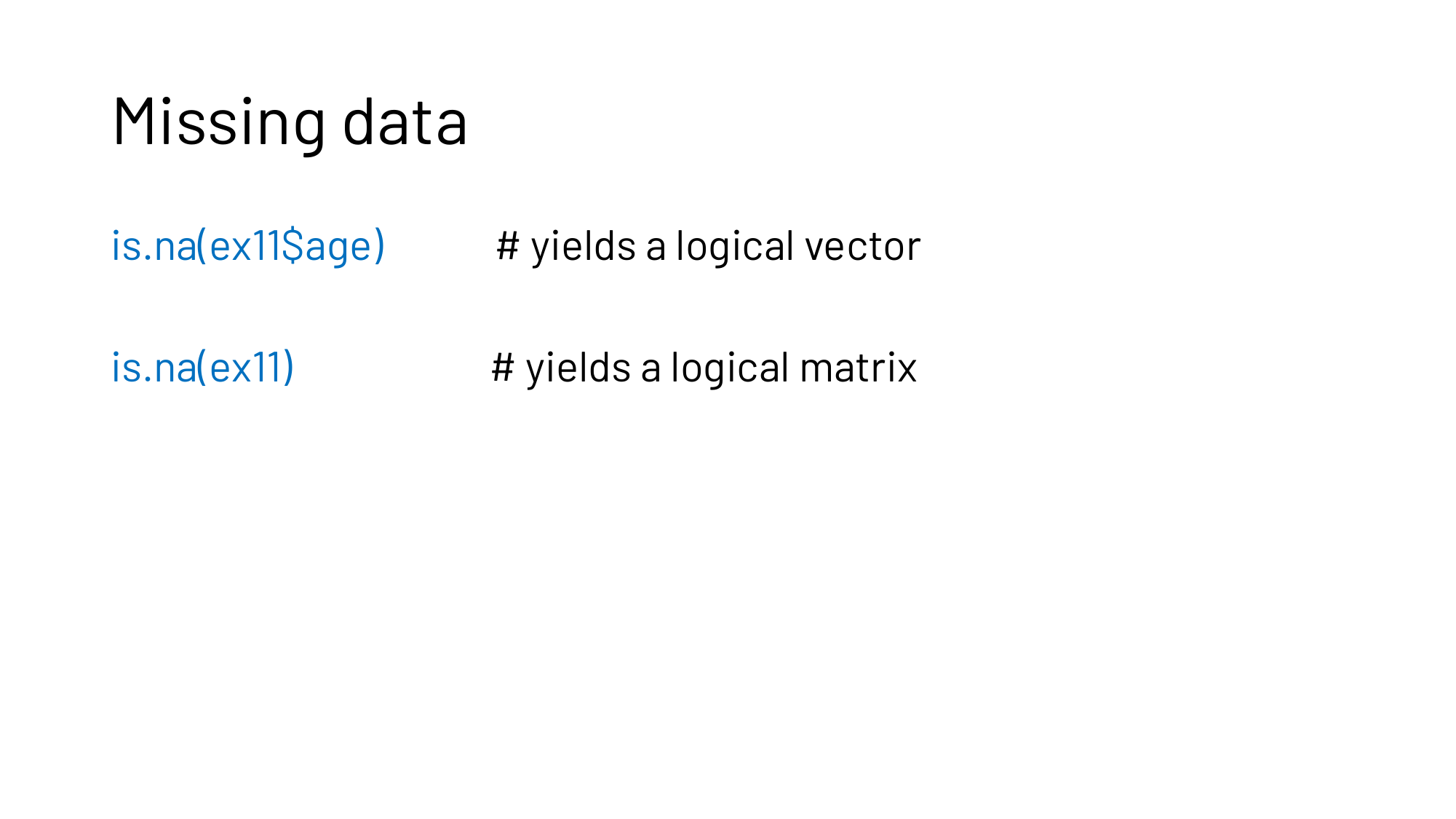

# Missing data
is.na(ex11$age)             # yields a logical vector

is.na(ex11)                       # yields a logical matrix